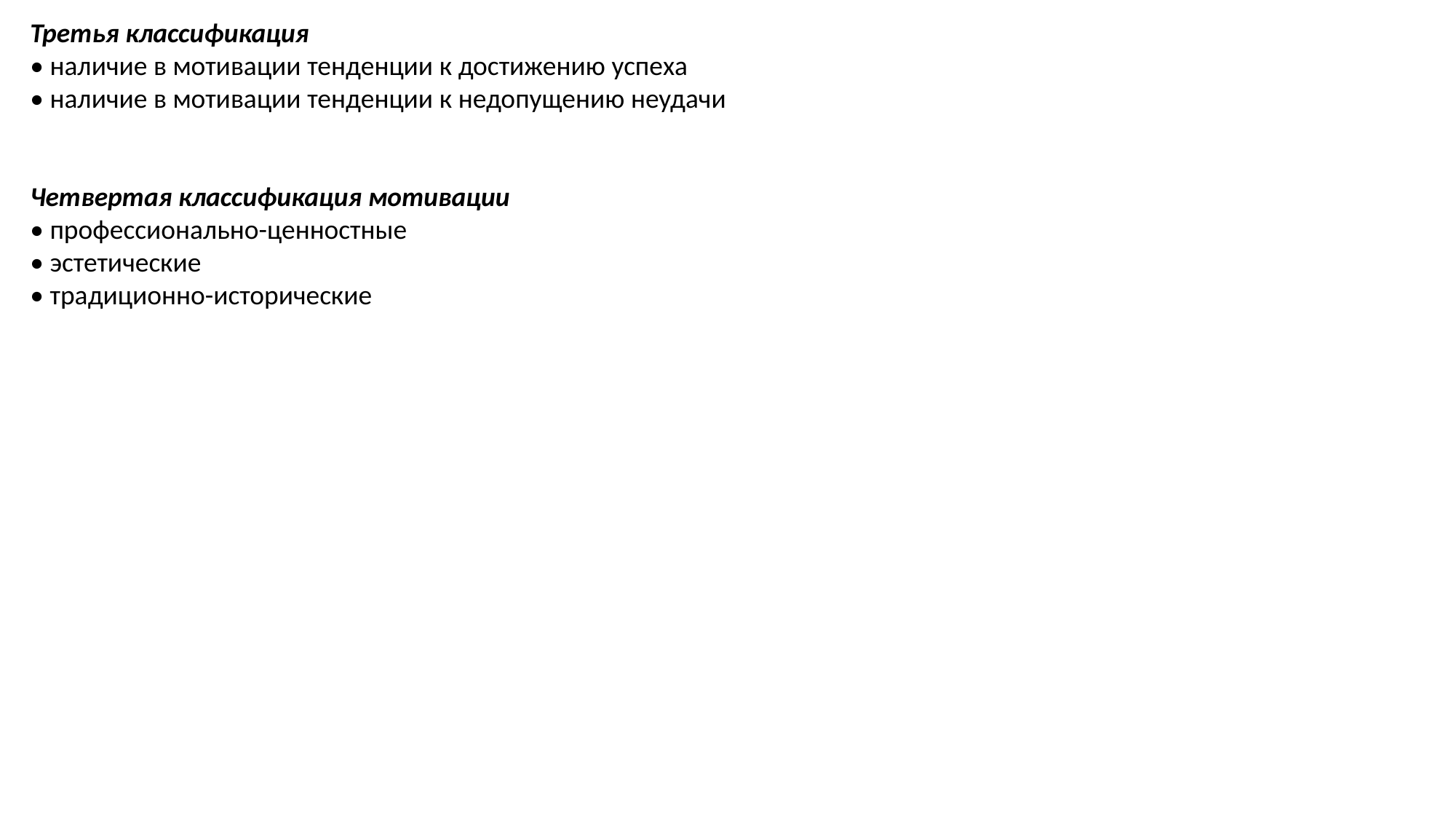

Третья классификация
• наличие в мотивации тенденции к достижению успеха
• наличие в мотивации тенденции к недопущению неудачи

Четвертая классификация мотивации
• профессионально-ценностные
• эстетические
• традиционно-исторические